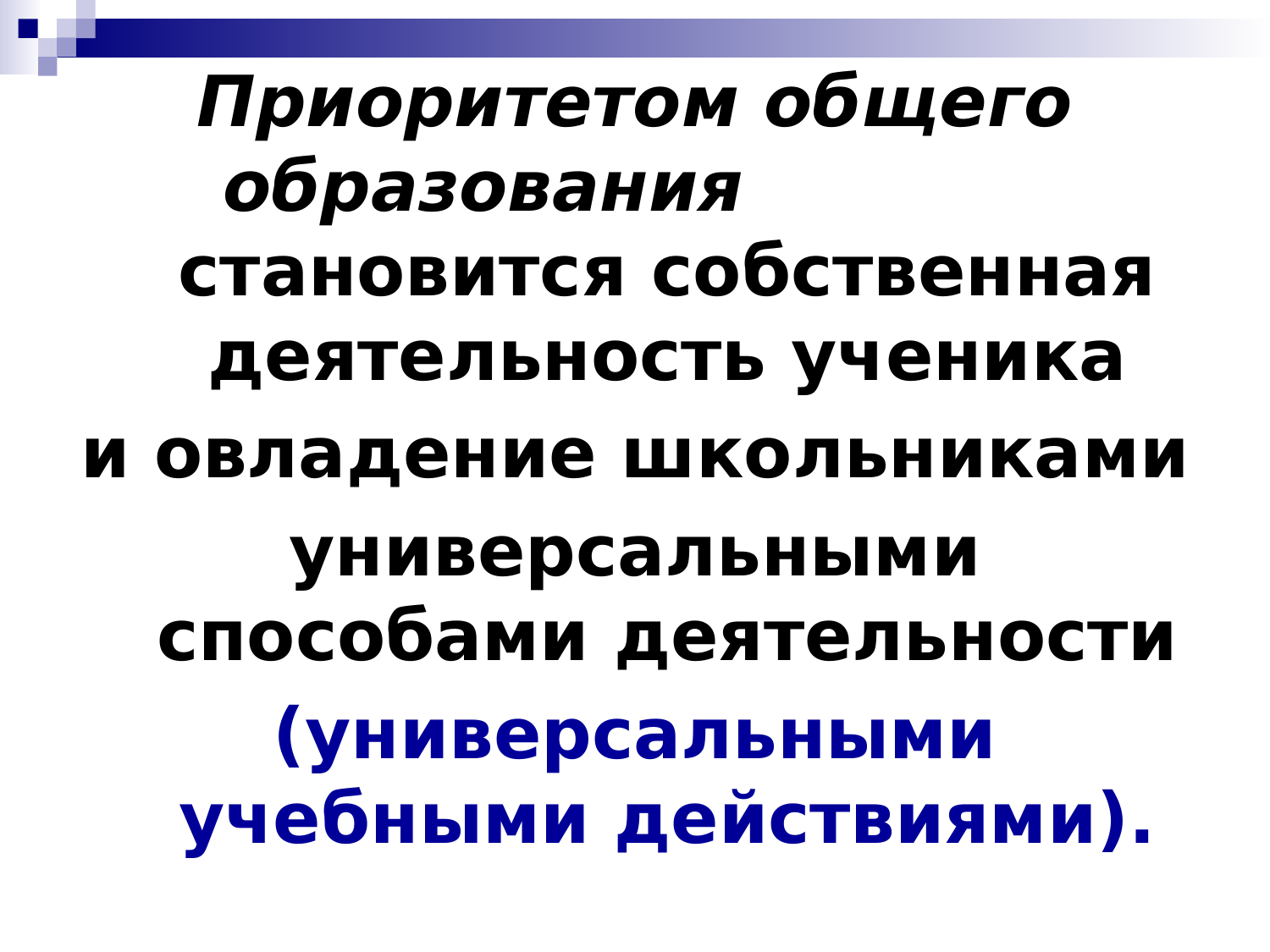

Приоритетом общего образования                становится собственная деятельность ученика
и овладение школьниками
универсальными способами деятельности
(универсальными учебными действиями).